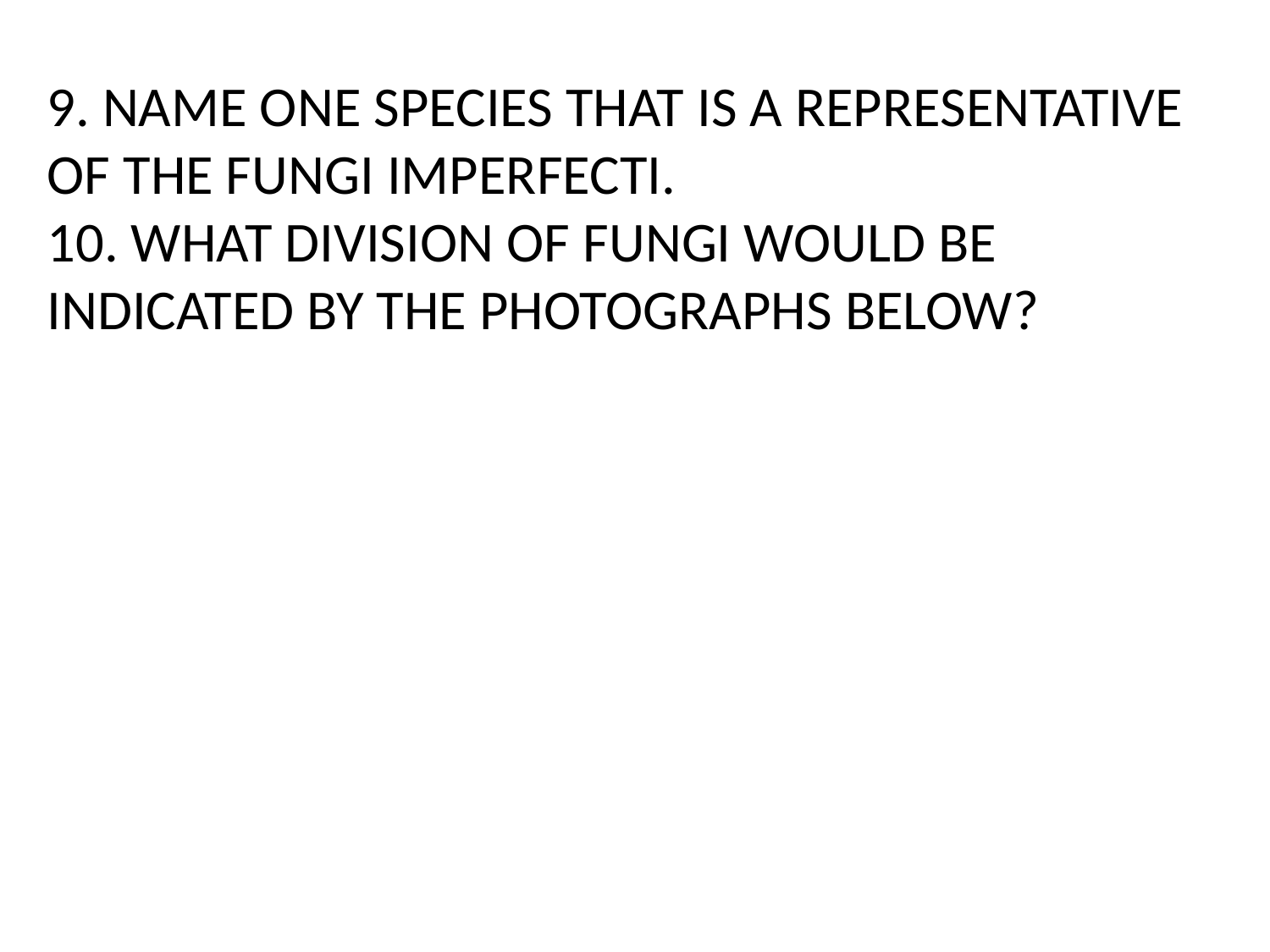

# 9. NAME ONE SPECIES THAT IS A REPRESENTATIVE OF THE FUNGI IMPERFECTI. 10. WHAT DIVISION OF FUNGI WOULD BE INDICATED BY THE PHOTOGRAPHS BELOW?